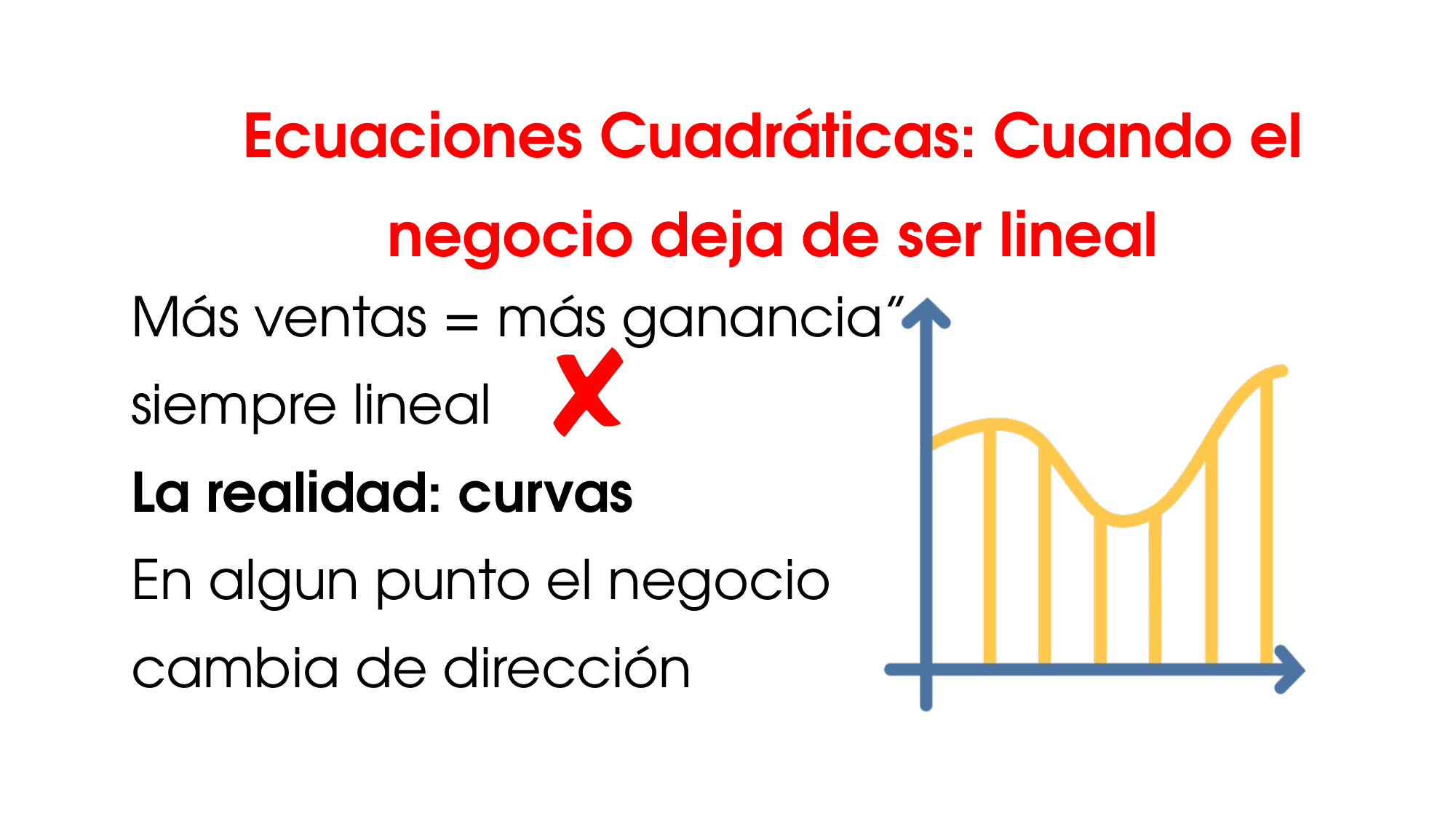

Ecuaciones Cuadráticas: Cuando el negocio deja de ser lineal

Más ventas = más ganancia” siempre lineal
La realidad: curvas
En algun punto el negocio cambia de dirección